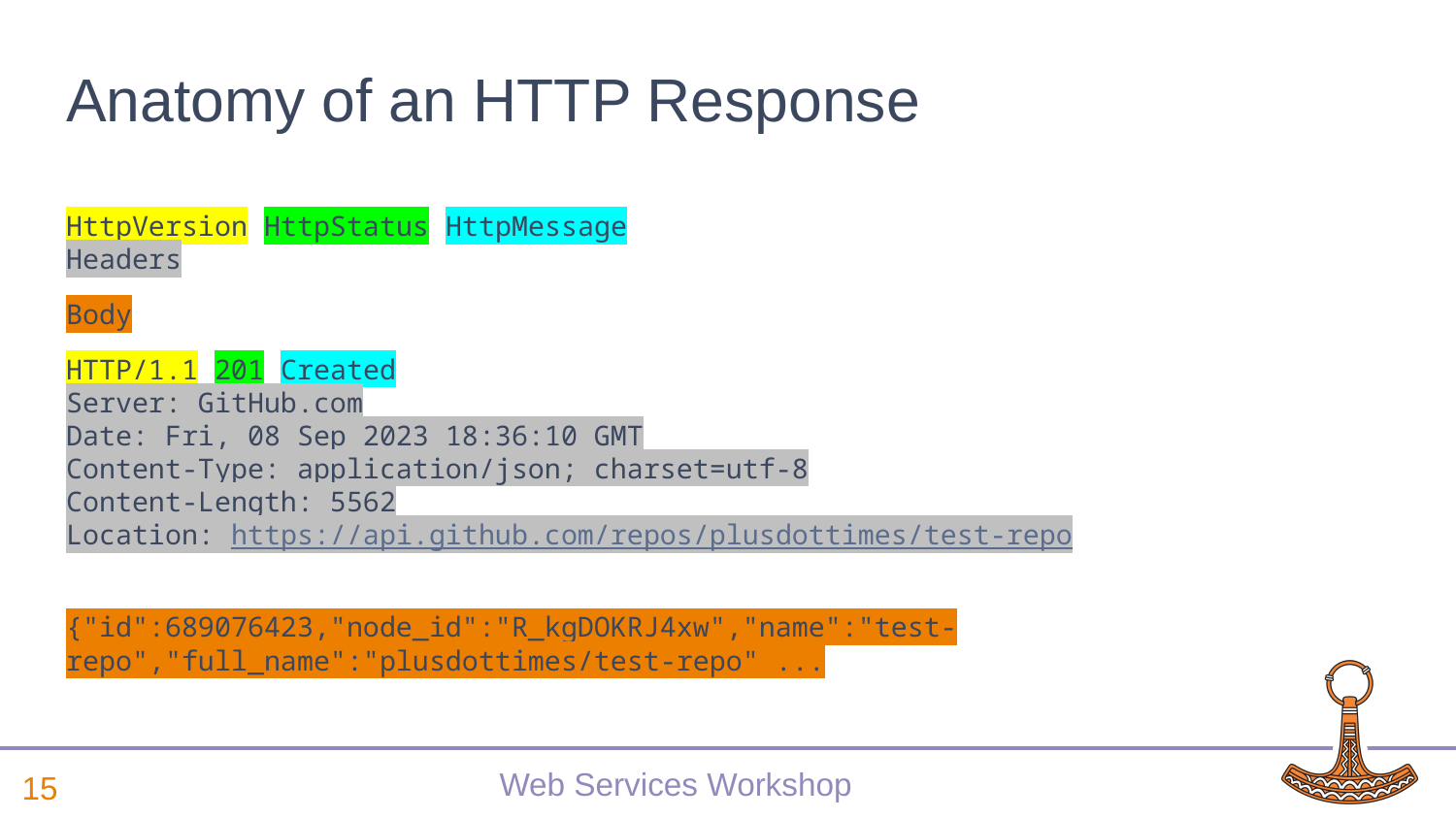

# Anatomy of an HTTP Response
HttpVersion HttpStatus HttpMessage
Headers
Body
HTTP/1.1 201 Created
Server: GitHub.com
Date: Fri, 08 Sep 2023 18:36:10 GMT
Content-Type: application/json; charset=utf-8
Content-Length: 5562
Location: https://api.github.com/repos/plusdottimes/test-repo
{"id":689076423,"node_id":"R_kgDOKRJ4xw","name":"test-repo","full_name":"plusdottimes/test-repo" ...